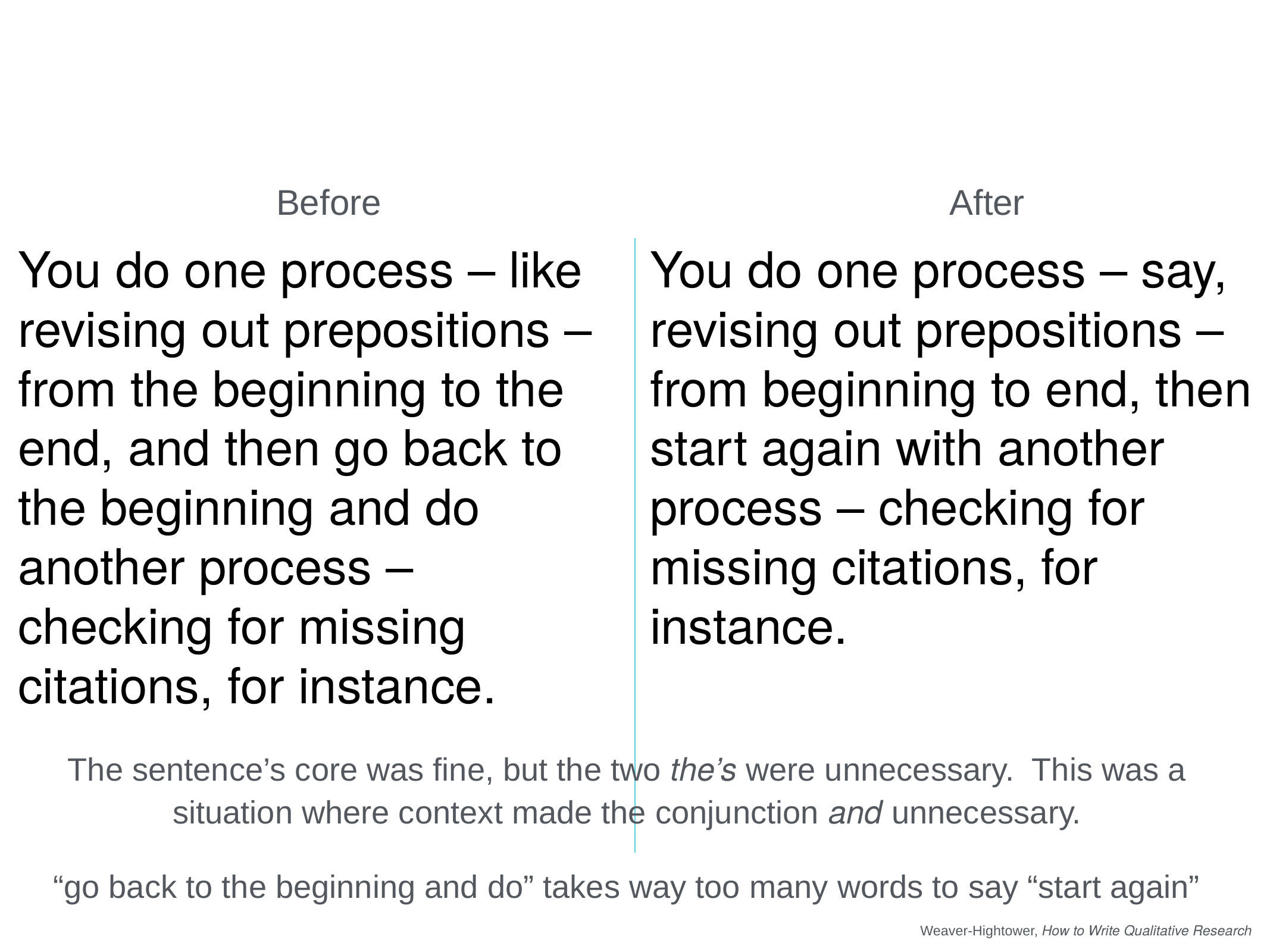

# What’s Different?
Before
After
You do one process – like revising out prepositions – from the beginning to the end, and then go back to the beginning and do another process – checking for missing citations, for instance.

You do one process – say, revising out prepositions – from beginning to end, then start again with another process – checking for missing citations, for instance.
The sentence’s core was fine, but the two the’s were unnecessary.  This was a situation where context made the conjunction and unnecessary.
“go back to the beginning and do” takes way too many words to say “start again”